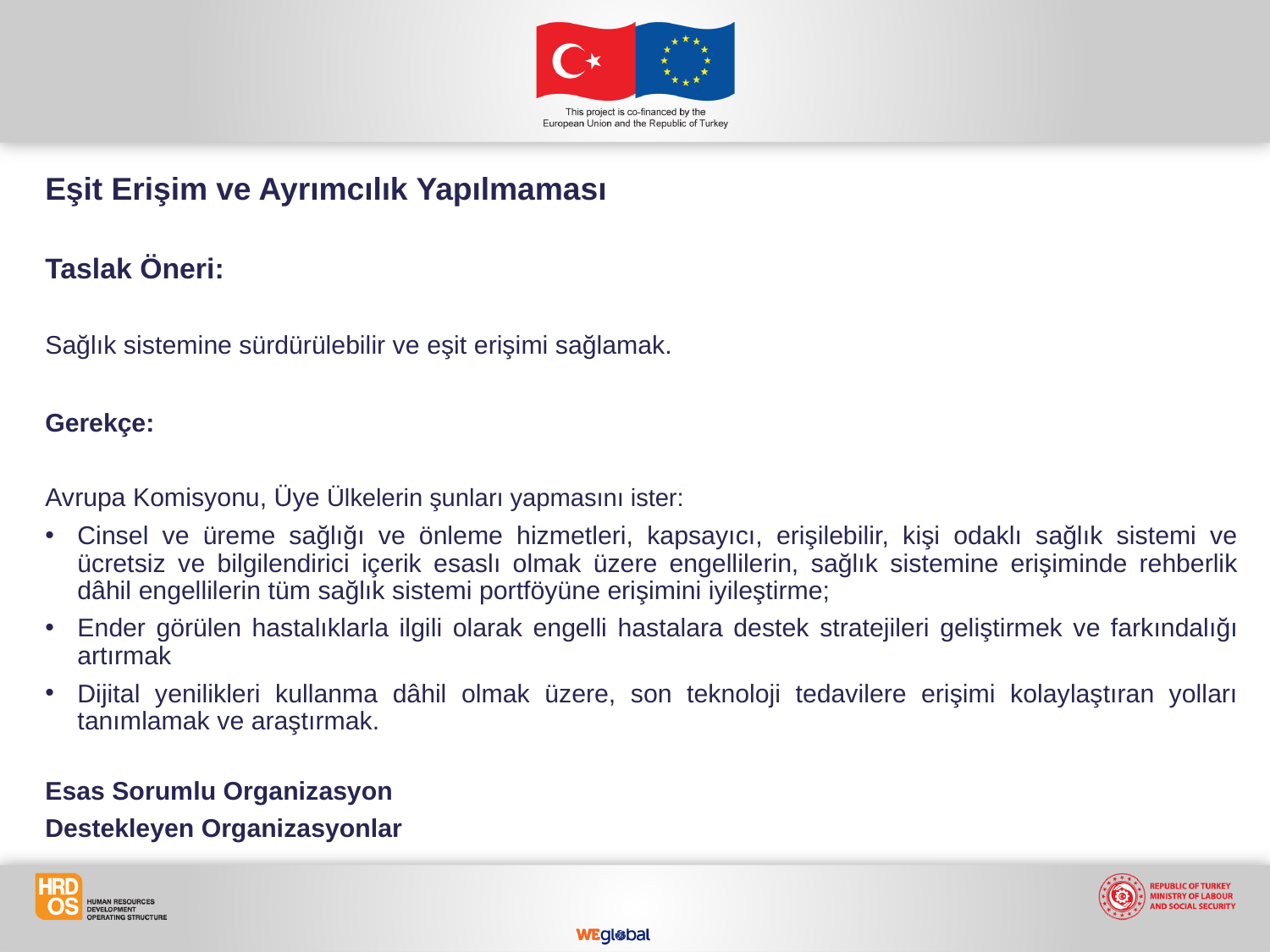

Eşit Erişim ve Ayrımcılık Yapılmaması

Taslak Öneri:

Sağlık sistemine sürdürülebilir ve eşit erişimi sağlamak.

Gerekçe:

Avrupa Komisyonu, Üye Ülkelerin şunları yapmasını ister:
Cinsel ve üreme sağlığı ve önleme hizmetleri, kapsayıcı, erişilebilir, kişi odaklı sağlık sistemi ve ücretsiz ve bilgilendirici içerik esaslı olmak üzere engellilerin, sağlık sistemine erişiminde rehberlik dâhil engellilerin tüm sağlık sistemi portföyüne erişimini iyileştirme;
Ender görülen hastalıklarla ilgili olarak engelli hastalara destek stratejileri geliştirmek ve farkındalığı artırmak
Dijital yenilikleri kullanma dâhil olmak üzere, son teknoloji tedavilere erişimi kolaylaştıran yolları tanımlamak ve araştırmak.

Esas Sorumlu Organizasyon
Destekleyen Organizasyonlar